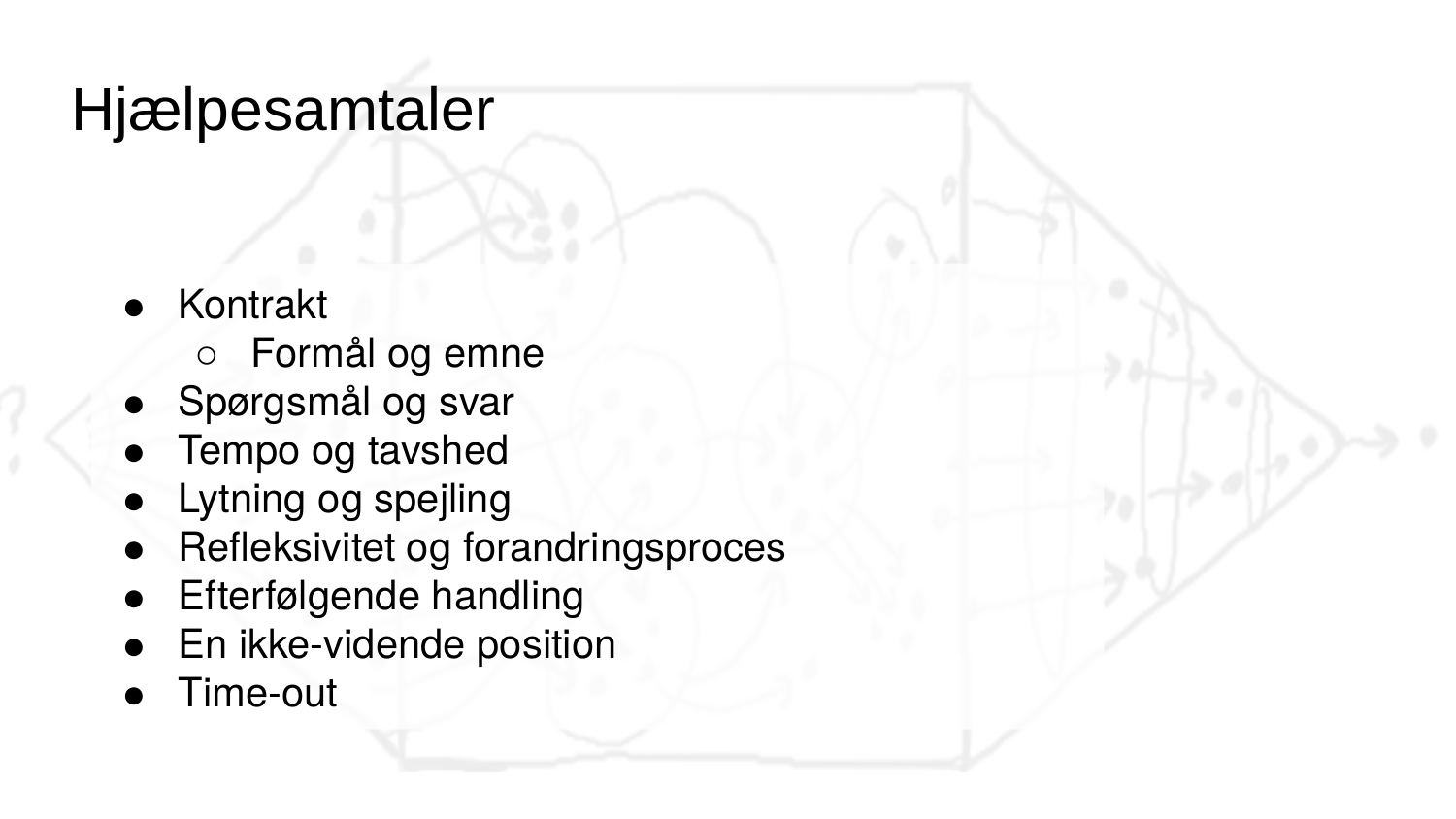

Hjælpesamtaler
Kontrakt
Formål og emne
Spørgsmål og svar
Tempo og tavshed
Lytning og spejling
Refleksivitet og forandringsproces
Efterfølgende handling
En ikke-vidende position
Time-out